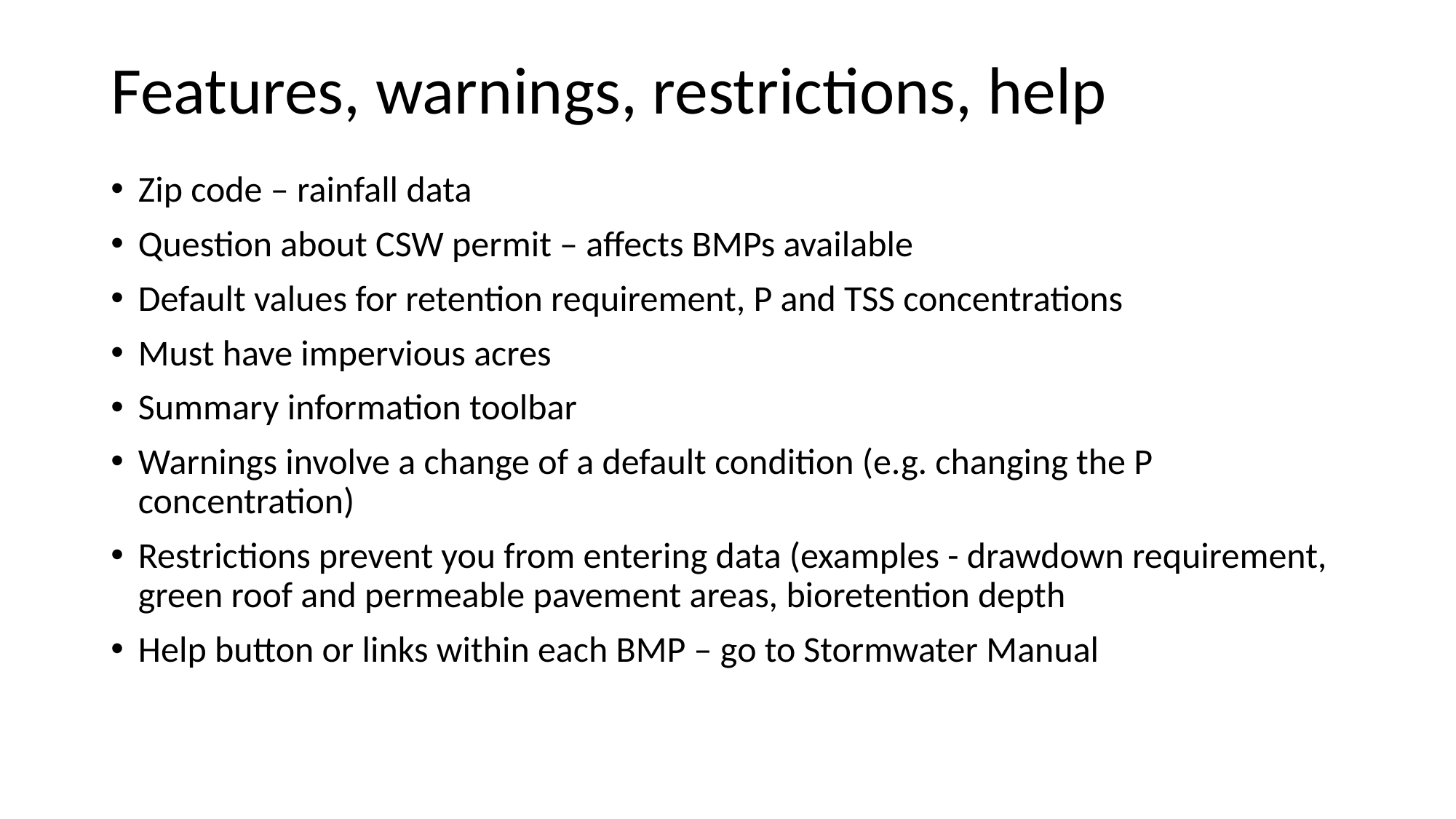

# Features, warnings, restrictions, help
Zip code – rainfall data
Question about CSW permit – affects BMPs available
Default values for retention requirement, P and TSS concentrations
Must have impervious acres
Summary information toolbar
Warnings involve a change of a default condition (e.g. changing the P concentration)
Restrictions prevent you from entering data (examples - drawdown requirement, green roof and permeable pavement areas, bioretention depth
Help button or links within each BMP – go to Stormwater Manual